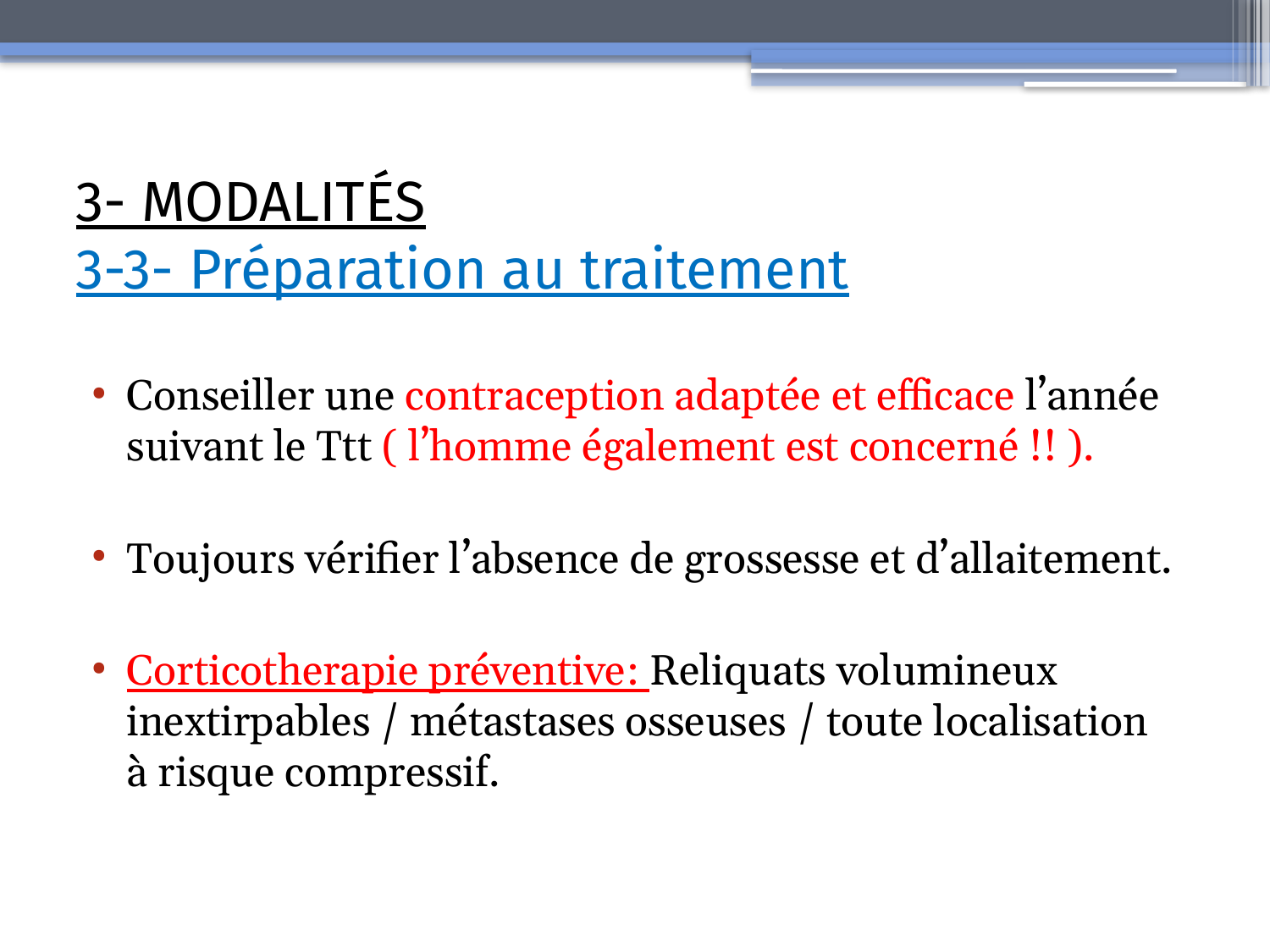

# 3- MODALITÉS 3-3- Préparation au traitement
Conseiller une contraception adaptée et efficace l’année suivant le Ttt ( l’homme également est concerné !! ).

Toujours vérifier l’absence de grossesse et d’allaitement.

Corticotherapie préventive: Reliquats volumineux  inextirpables / métastases osseuses / toute localisation
à risque compressif.